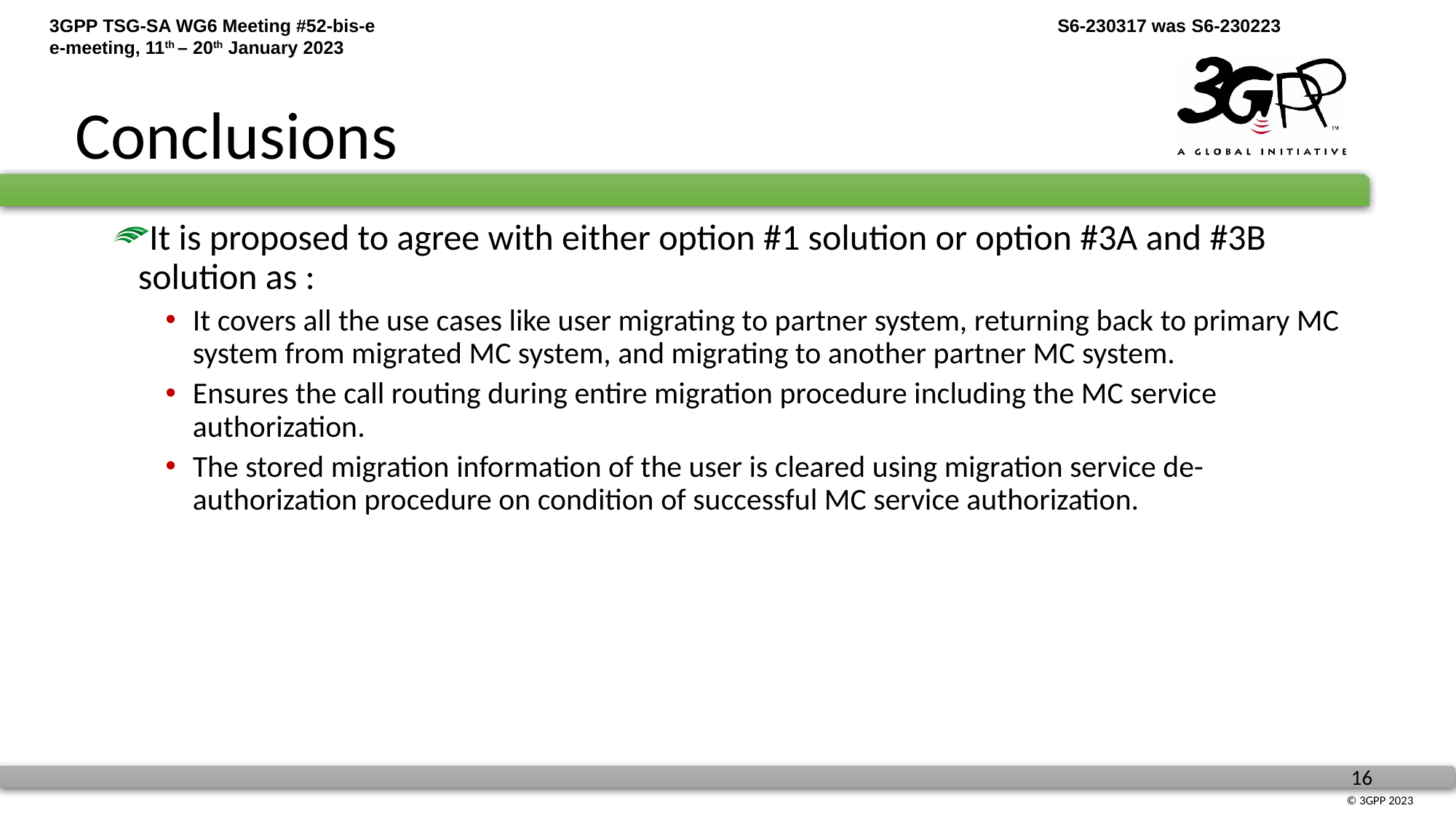

# Conclusions
It is proposed to agree with either option #1 solution or option #3A and #3B solution as :
It covers all the use cases like user migrating to partner system, returning back to primary MC system from migrated MC system, and migrating to another partner MC system.
Ensures the call routing during entire migration procedure including the MC service authorization.
The stored migration information of the user is cleared using migration service de-authorization procedure on condition of successful MC service authorization.